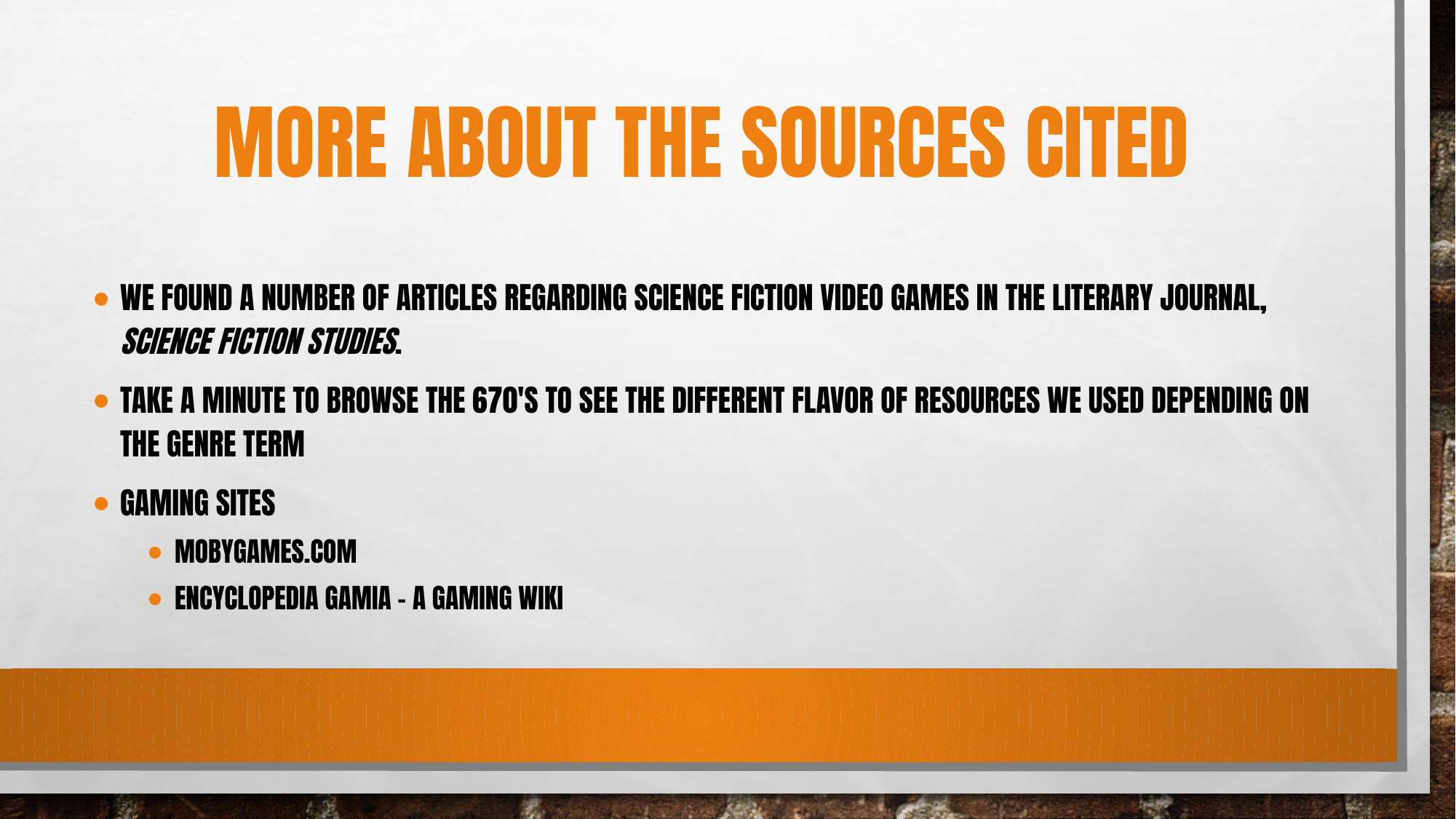

# more about the sources cited
we found a number of articles regarding science fiction video games in the literary journal, Science Fiction Studies.
take a minute to browse the 670's to see the different flavor of resources we used depending on the genre term
Gaming sites
Mobygames.com
Encyclopedia Gamia – a gaming wiki